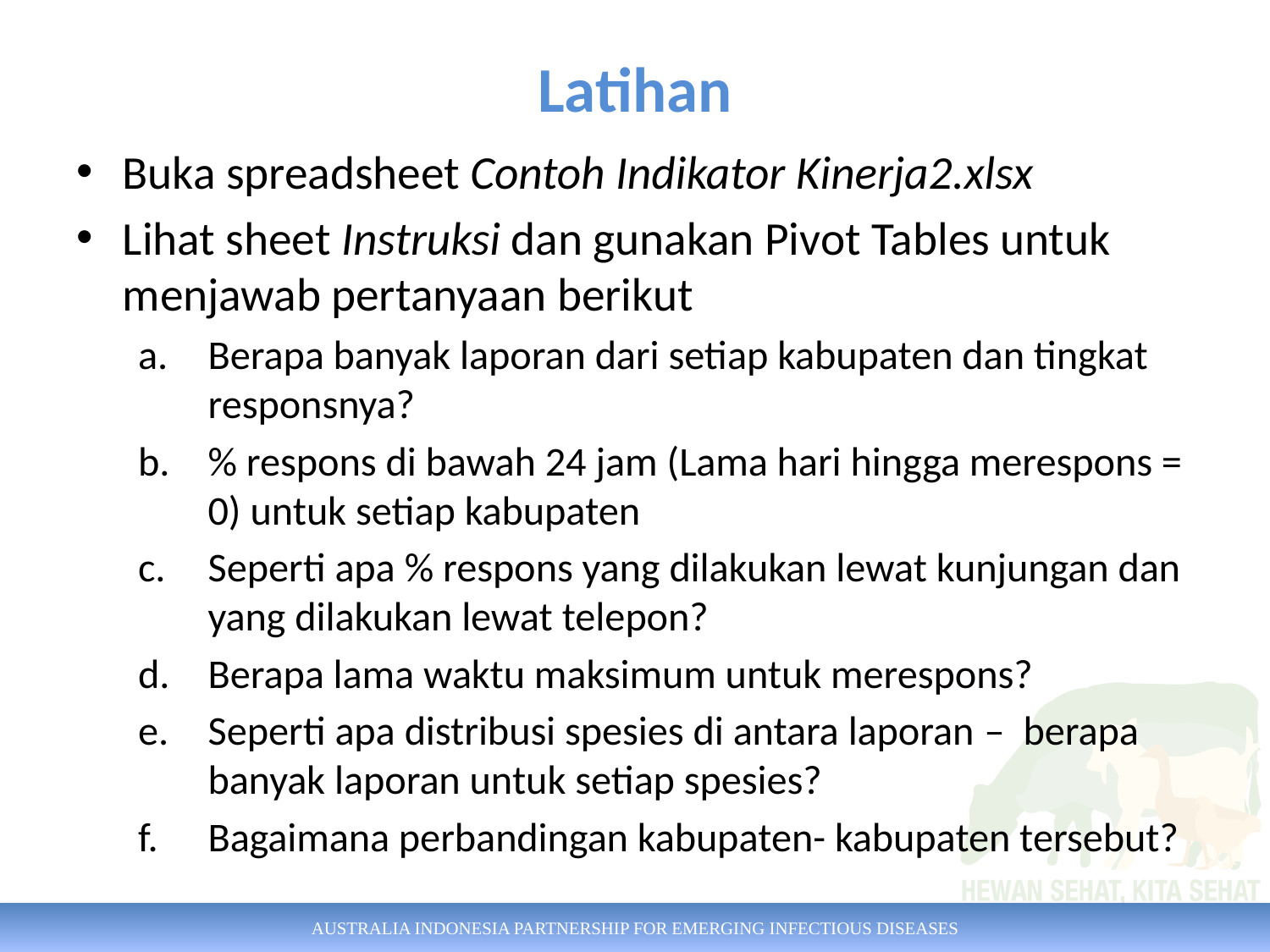

# Latihan
Buka spreadsheet Contoh Indikator Kinerja2.xlsx
Lihat sheet Instruksi dan gunakan Pivot Tables untuk menjawab pertanyaan berikut
Berapa banyak laporan dari setiap kabupaten dan tingkat responsnya?
% respons di bawah 24 jam (Lama hari hingga merespons = 0) untuk setiap kabupaten
Seperti apa % respons yang dilakukan lewat kunjungan dan yang dilakukan lewat telepon?
Berapa lama waktu maksimum untuk merespons?
Seperti apa distribusi spesies di antara laporan –  berapa banyak laporan untuk setiap spesies?
Bagaimana perbandingan kabupaten- kabupaten tersebut?